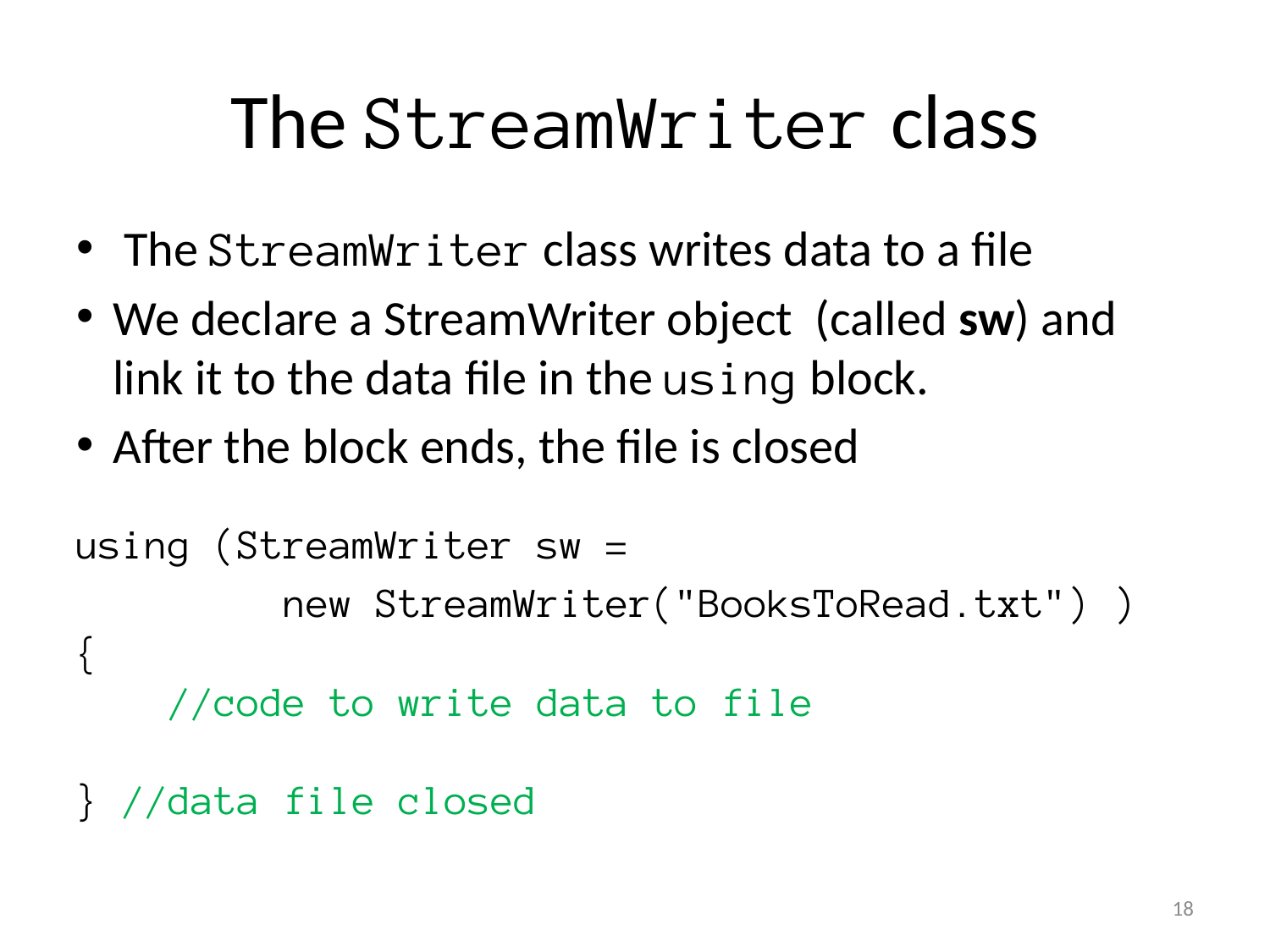

# The StreamWriter class
The StreamWriter class writes data to a file
We declare a StreamWriter object  (called sw) and link it to the data file in the using block.
After the block ends, the file is closed

using (StreamWriter sw =
         new StreamWriter("BooksToRead.txt") )
{
    //code to write data to file

} //data file closed

18